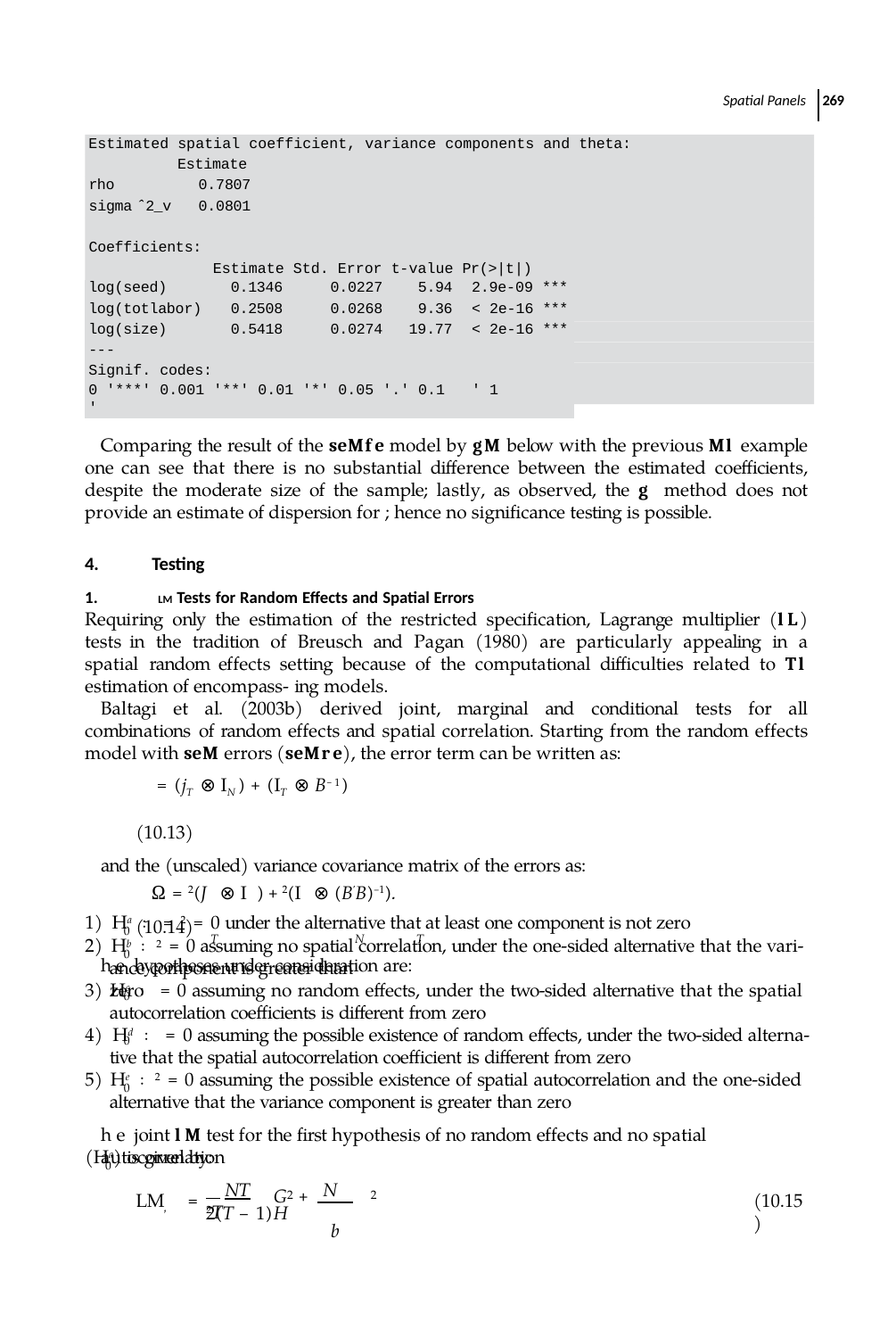

Spatial Panels  269

Estimated spatial coefficient, variance components and theta: Estimate

rho
sigma ̂ 2_v
0.7807
0.0801

Coefficients:
Estimate Std. Error t-value Pr(>|t|)
| log(seed) | 0.1346 | 0.0227 | 5.94 | 2.9e-09 \*\*\* |
| --- | --- | --- | --- | --- |
| log(totlabor) | 0.2508 | 0.0268 | 9.36 | < 2e-16 \*\*\* |
| log(size) | 0.5418 | 0.0274 | 19.77 | < 2e-16 \*\*\* |
| --- |  |  |  |  |
| Signif. codes: 0 '\*\*\*' 0.001 '\*\*' 0.01 '\*' 0.05 '.' 0.1 ' |  |  |  | ' 1 |

Comparing the result of the semfe model by gm below with the previous ml example one can see that there is no substantial difference between the estimated coeﬃcients, despite the moderate size of the sample; lastly, as observed, the gm method does not provide an estimate of dispersion for ; hence no signiﬁcance testing is possible.

Testing
LM Tests for Random Effects and Spatial Errors
Requiring only the estimation of the restricted speciﬁcation, Lagrange multiplier (lm) tests in the tradition of Breusch and Pagan (1980) are particularly appealing in a spatial random effects setting because of the computational diﬃculties related to ml estimation of encompass- ing models.
Baltagi et al. (2003b) derived joint, marginal and conditional tests for all combinations of random effects and spatial correlation. Starting from the random effects model with sem errors (semre), the error term can be written as:
 = (jT ⊗ IN ) + (IT ⊗ B−1)	(10.13)
and the (unscaled) variance covariance matrix of the errors as:
Ω = 2(J ⊗ I ) + 2(I ⊗ (B′B)–1).	(10.14)
  T	N	  T
he hypotheses under consideration are:
1) Ha ∶  = 2 = 0 under the alternative that at least one component is not zero
0
2) Hb ∶ 2 = 0 assuming no spatial correlation, under the one-sided alternative that the vari-
0
ance component is greater than zero
3) Hc ∶  = 0 assuming no random effects, under the two-sided alternative that the spatial
0
autocorrelation coeﬃcients is different from zero
4) Hd ∶  = 0 assuming the possible existence of random effects, under the two-sided alterna-
0
tive that the spatial autocorrelation coeﬃcient is different from zero
5) He ∶ 2 = 0 assuming the possible existence of spatial autocorrelation and the one-sided
alternative that the variance component is greater than zero
he joint lm test for the ﬁrst hypothesis of no random effects and no spatial autocorrelation
0
(Ha) is given by:
0
  NT		N 2T
2
2
LM	=
G +	H
b
(10.15)
,
2(T – 1)